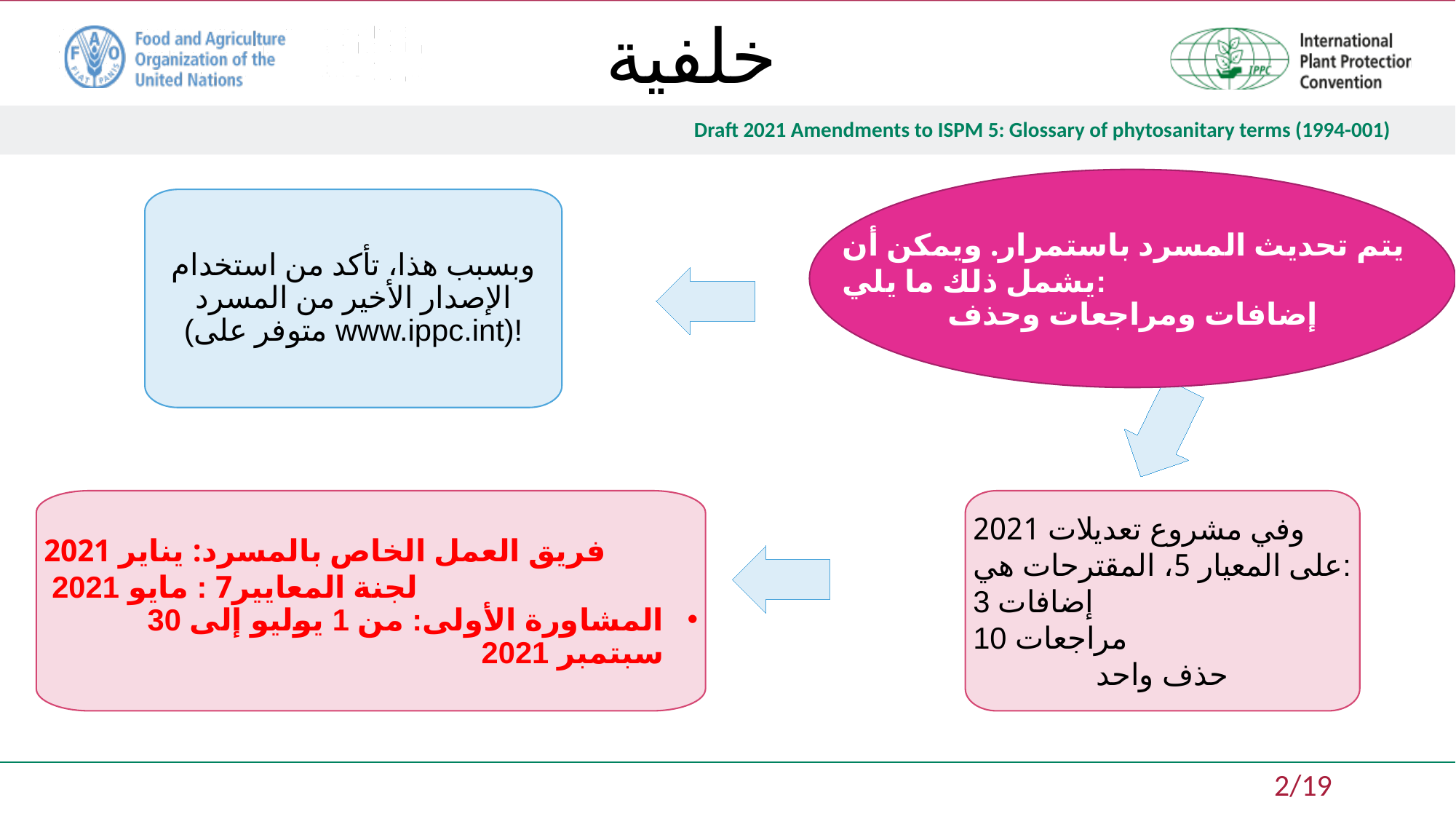

خلفية
يتم تحديث المسرد باستمرار. ويمكن أن يشمل ذلك ما يلي:
إضافات ومراجعات وحذف
وبسبب هذا، تأكد من استخدام الإصدار الأخير من المسرد (متوفر على www.ippc.int)!

فريق العمل الخاص بالمسرد: يناير 2021
 لجنة المعايير7 : مايو 2021
المشاورة الأولى: من 1 يوليو إلى 30 سبتمبر 2021
وفي مشروع تعديلات 2021 على المعيار 5، المقترحات هي:
3 إضافات
10 مراجعات
حذف واحد